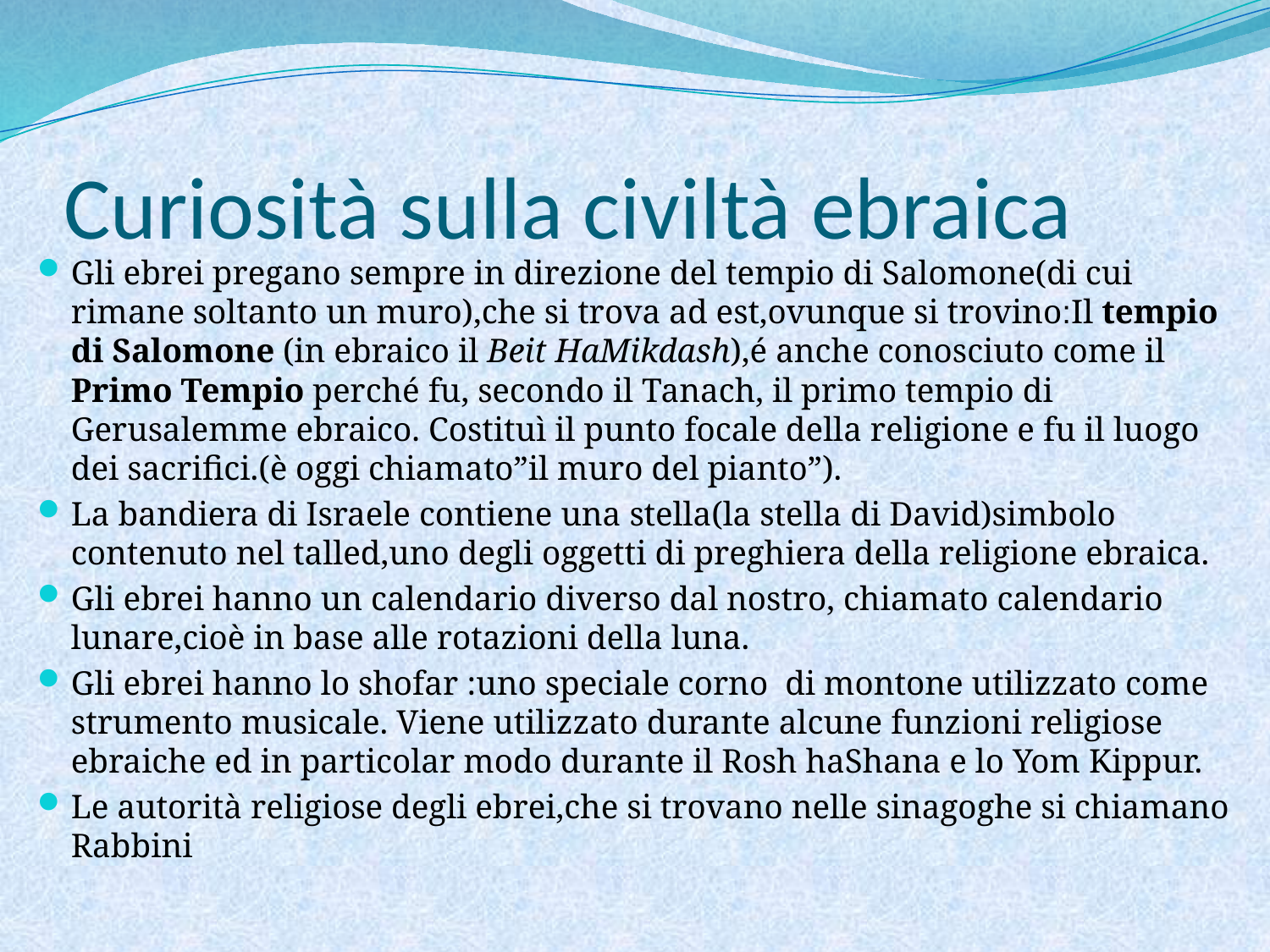

# Curiosità sulla civiltà ebraica
Gli ebrei pregano sempre in direzione del tempio di Salomone(di cui rimane soltanto un muro),che si trova ad est,ovunque si trovino:Il tempio di Salomone (in ebraico il Beit HaMikdash),é anche conosciuto come il Primo Tempio perché fu, secondo il Tanach, il primo tempio di Gerusalemme ebraico. Costituì il punto focale della religione e fu il luogo dei sacrifici.(è oggi chiamato”il muro del pianto”).
La bandiera di Israele contiene una stella(la stella di David)simbolo contenuto nel talled,uno degli oggetti di preghiera della religione ebraica.
Gli ebrei hanno un calendario diverso dal nostro, chiamato calendario lunare,cioè in base alle rotazioni della luna.
Gli ebrei hanno lo shofar :uno speciale corno  di montone utilizzato come strumento musicale. Viene utilizzato durante alcune funzioni religiose ebraiche ed in particolar modo durante il Rosh haShana e lo Yom Kippur.
Le autorità religiose degli ebrei,che si trovano nelle sinagoghe si chiamano Rabbini